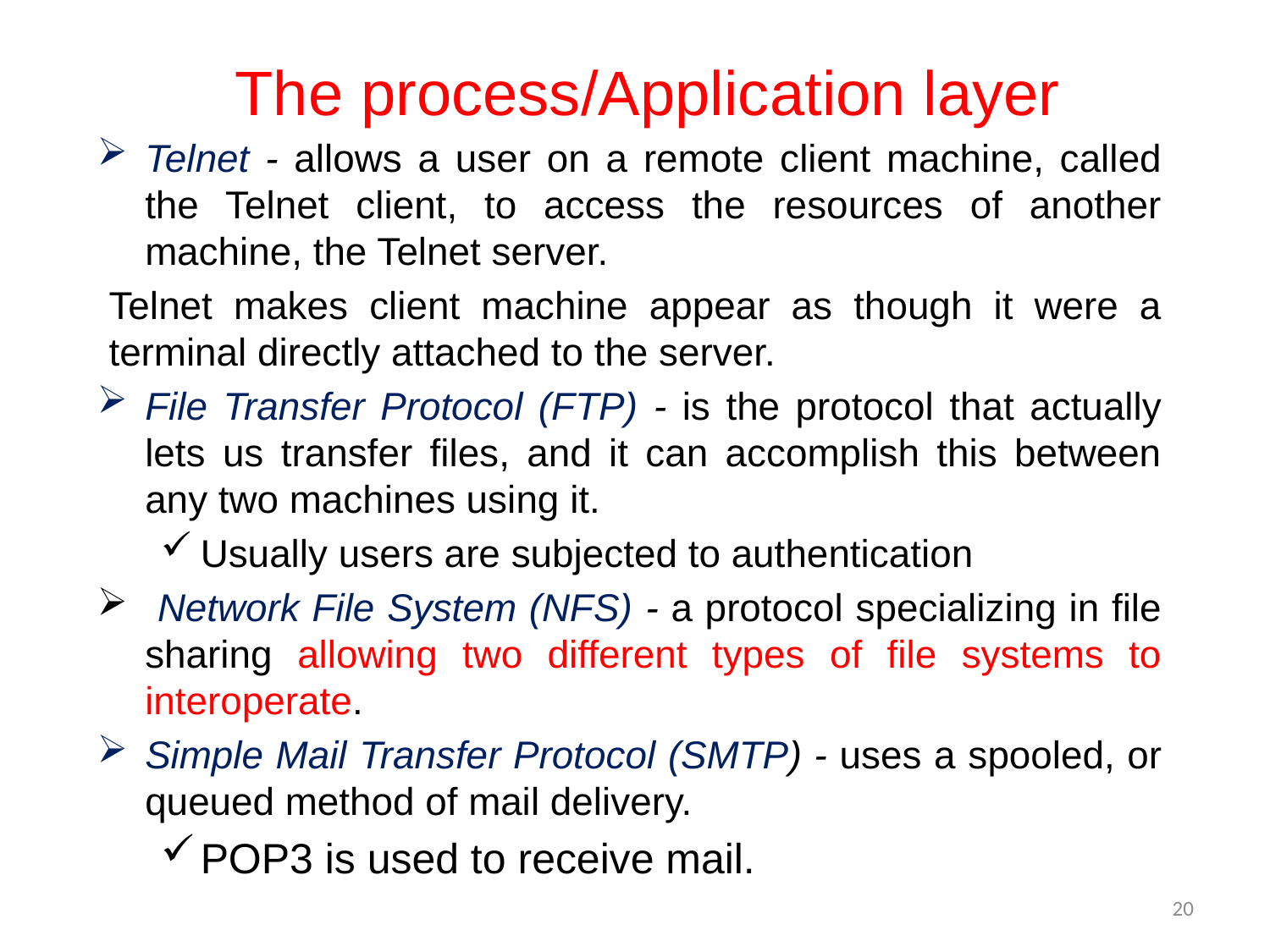

# The process/Application layer
Telnet - allows a user on a remote client machine, called the Telnet client, to access the resources of another machine, the Telnet server.
Telnet makes client machine appear as though it were a terminal directly attached to the server.
File Transfer Protocol (FTP) - is the protocol that actually lets us transfer files, and it can accomplish this between any two machines using it.
Usually users are subjected to authentication
 Network File System (NFS) - a protocol specializing in file sharing allowing two different types of file systems to interoperate.
Simple Mail Transfer Protocol (SMTP) - uses a spooled, or queued method of mail delivery.
POP3 is used to receive mail.

20